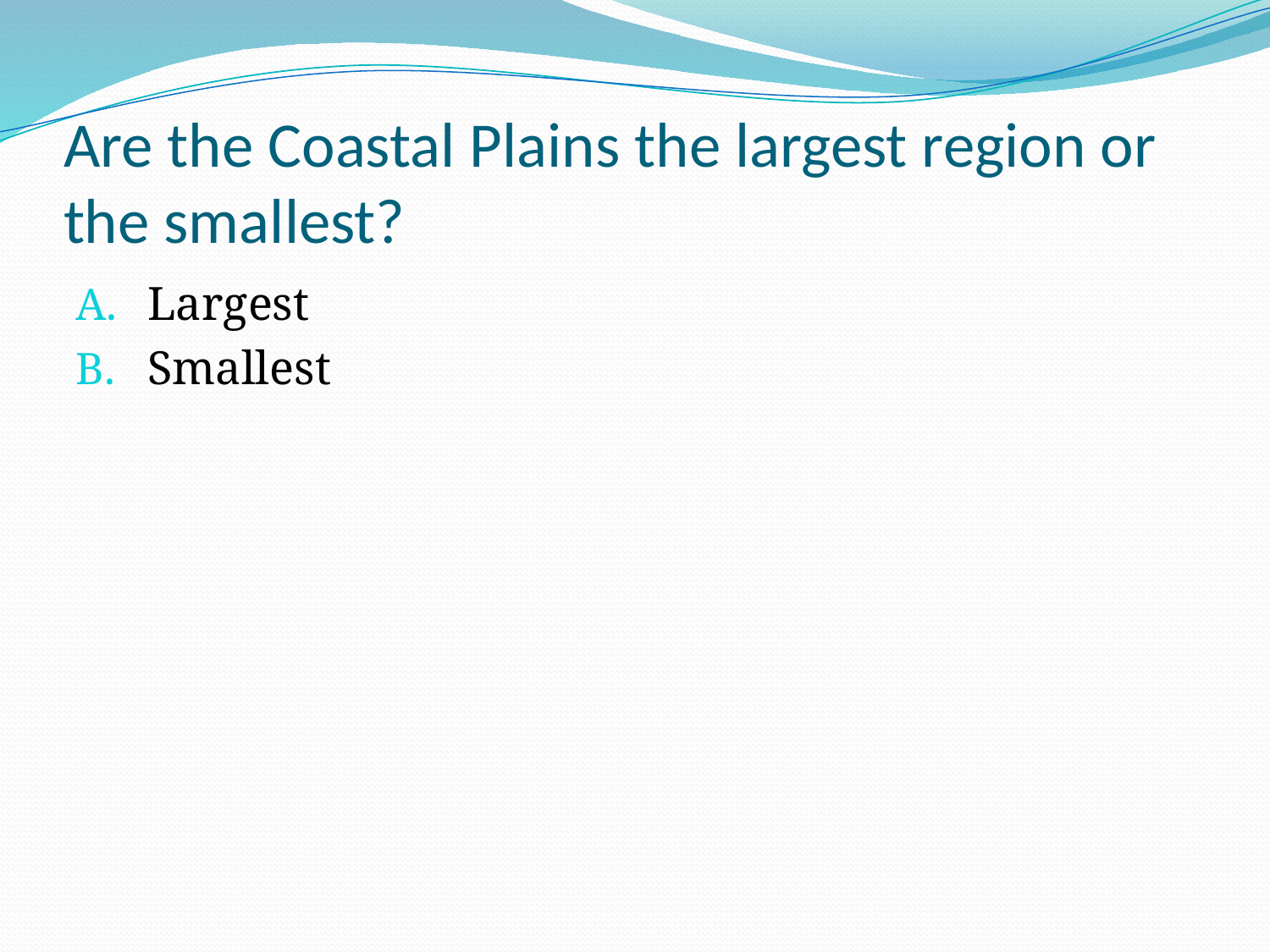

# Are the Coastal Plains the largest region or the smallest?
Largest
Smallest